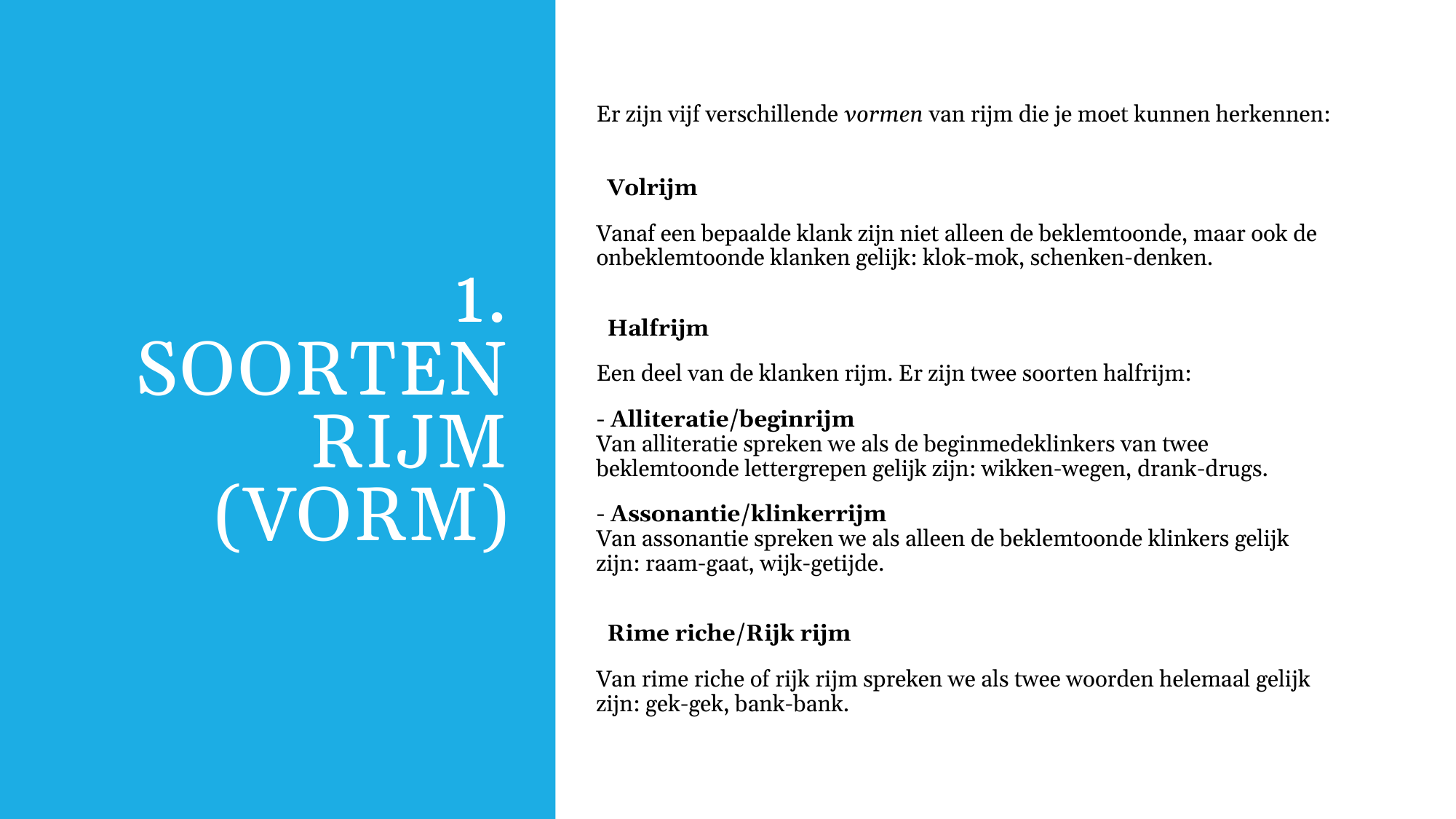

# 1. Soorten rijm (vorm)
Er zijn vijf verschillende vormen van rijm die je moet kunnen herkennen:
Volrijm
Vanaf een bepaalde klank zijn niet alleen de beklemtoonde, maar ook de onbeklemtoonde klanken gelijk: klok-mok, schenken-denken.
Halfrijm
Een deel van de klanken rijm. Er zijn twee soorten halfrijm:
- Alliteratie/beginrijm
Van alliteratie spreken we als de beginmedeklinkers van twee beklemtoonde lettergrepen gelijk zijn: wikken-wegen, drank-drugs.
- Assonantie/klinkerrijm
Van assonantie spreken we als alleen de beklemtoonde klinkers gelijk zijn: raam-gaat, wijk-getijde.
Rime riche/Rijk rijm
Van rime riche of rijk rijm spreken we als twee woorden helemaal gelijk zijn: gek-gek, bank-bank.